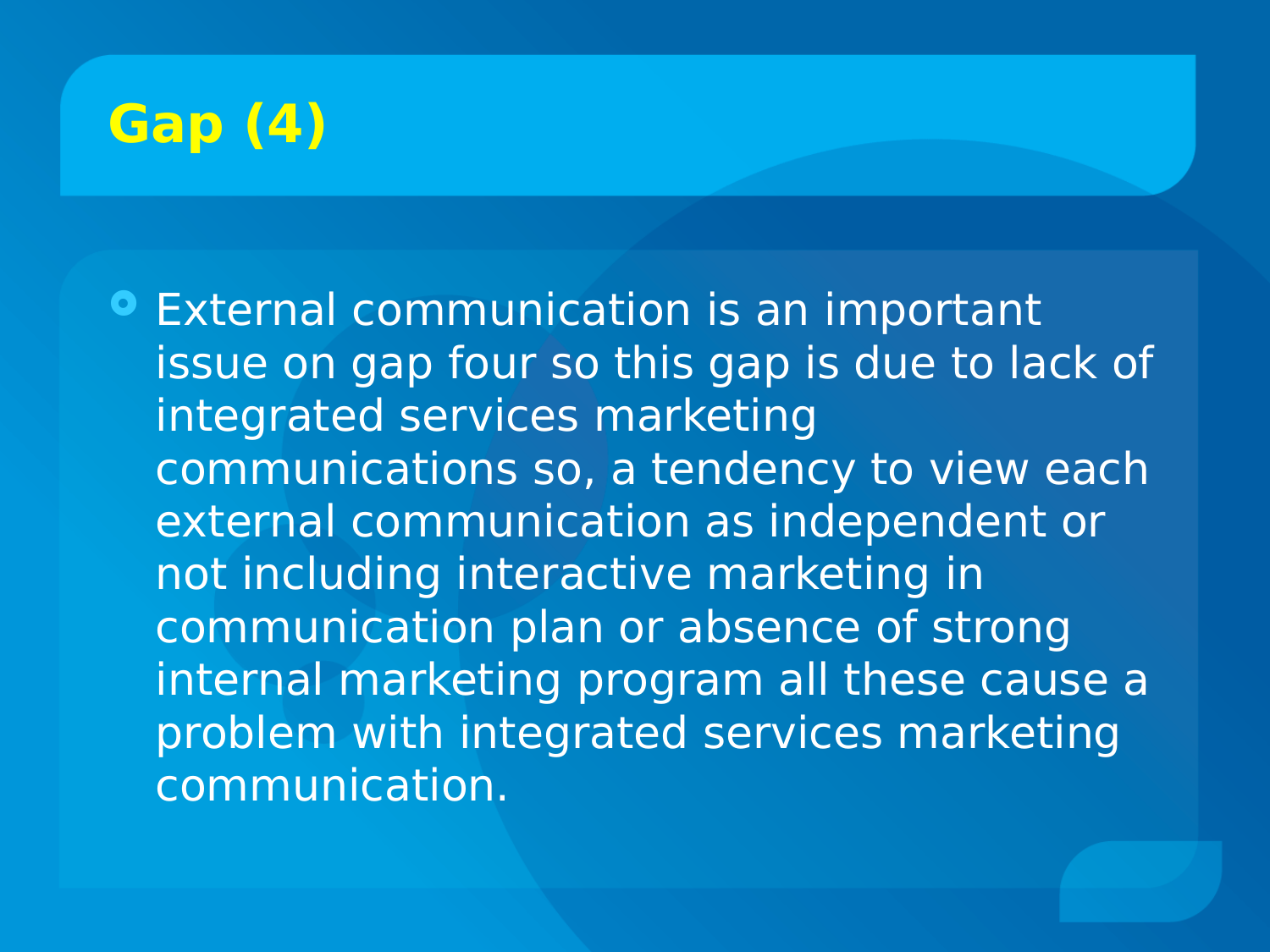

# Gap (4)
External communication is an important issue on gap four so this gap is due to lack of integrated services marketing communications so, a tendency to view each external communication as independent or not including interactive marketing in communication plan or absence of strong internal marketing program all these cause a problem with integrated services marketing communication.